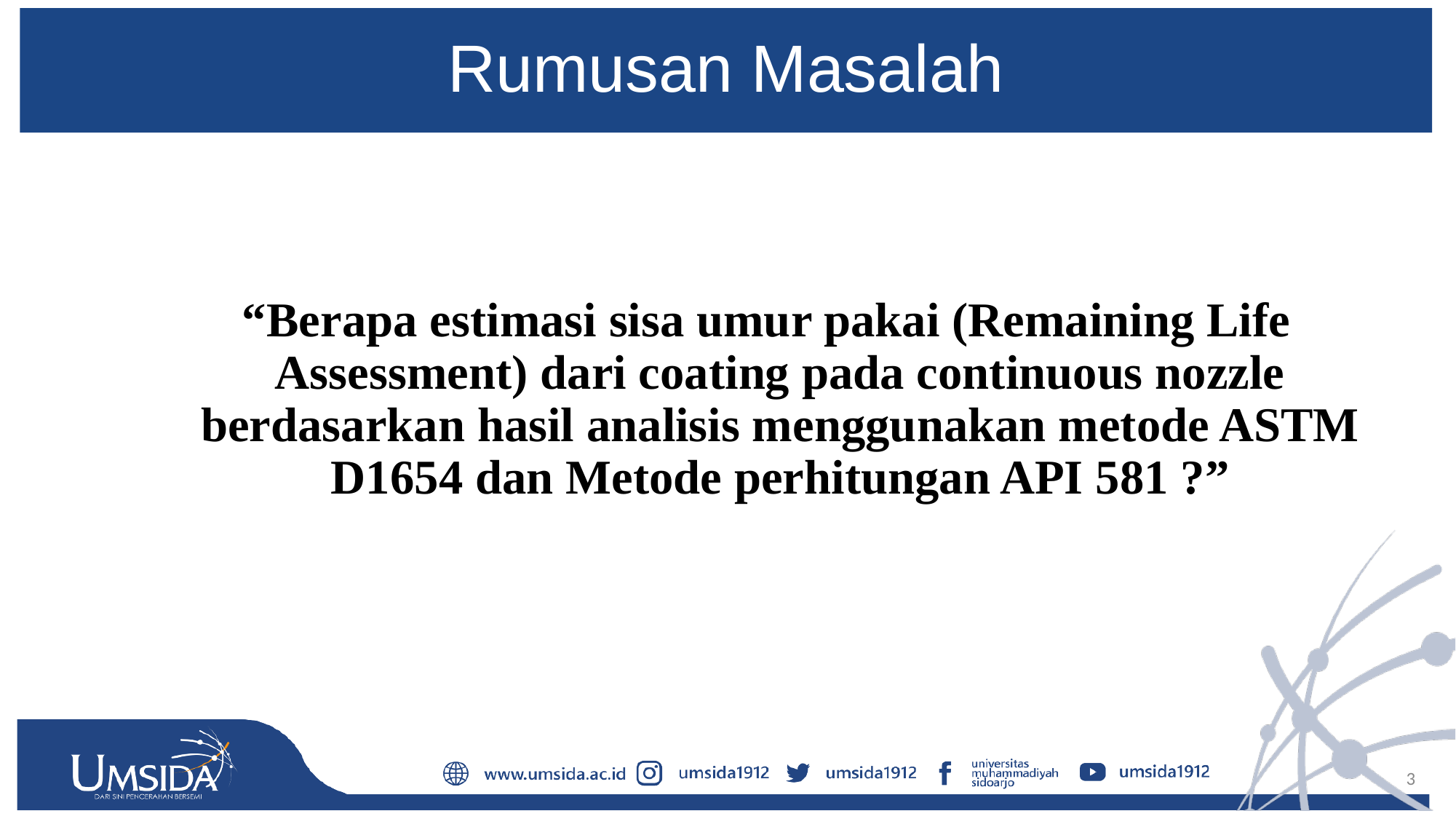

# Rumusan Masalah

“Berapa estimasi sisa umur pakai (Remaining Life Assessment) dari coating pada continuous nozzle berdasarkan hasil analisis menggunakan metode ASTM D1654 dan Metode perhitungan API 581 ?”